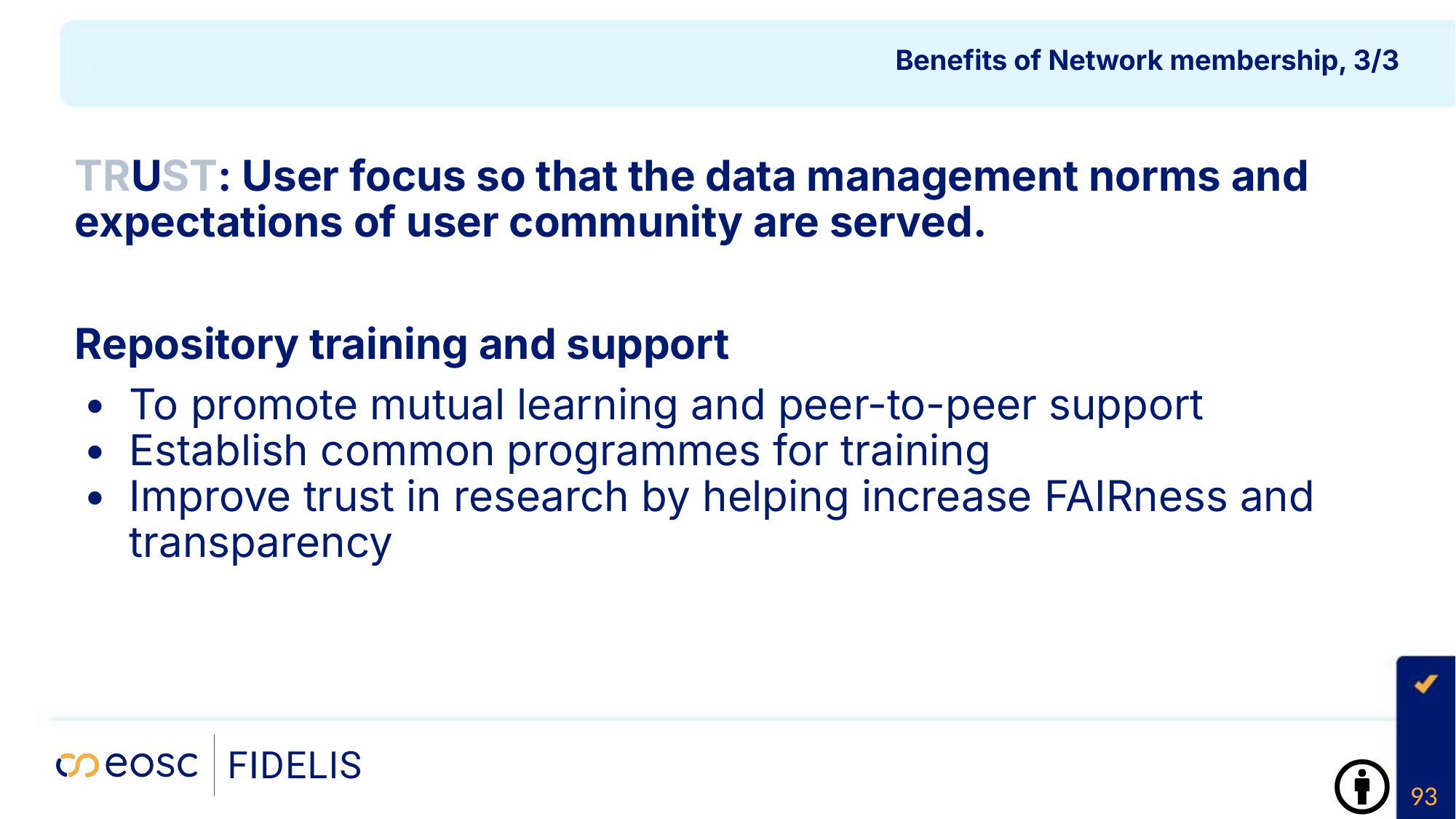

# Benefits of Network membership, 3/3
TRUST: User focus so that the data management norms and expectations of user community are served.

Repository training and support
To promote mutual learning and peer-to-peer support
Establish common programmes for training
Improve trust in research by helping increase FAIRness and transparency